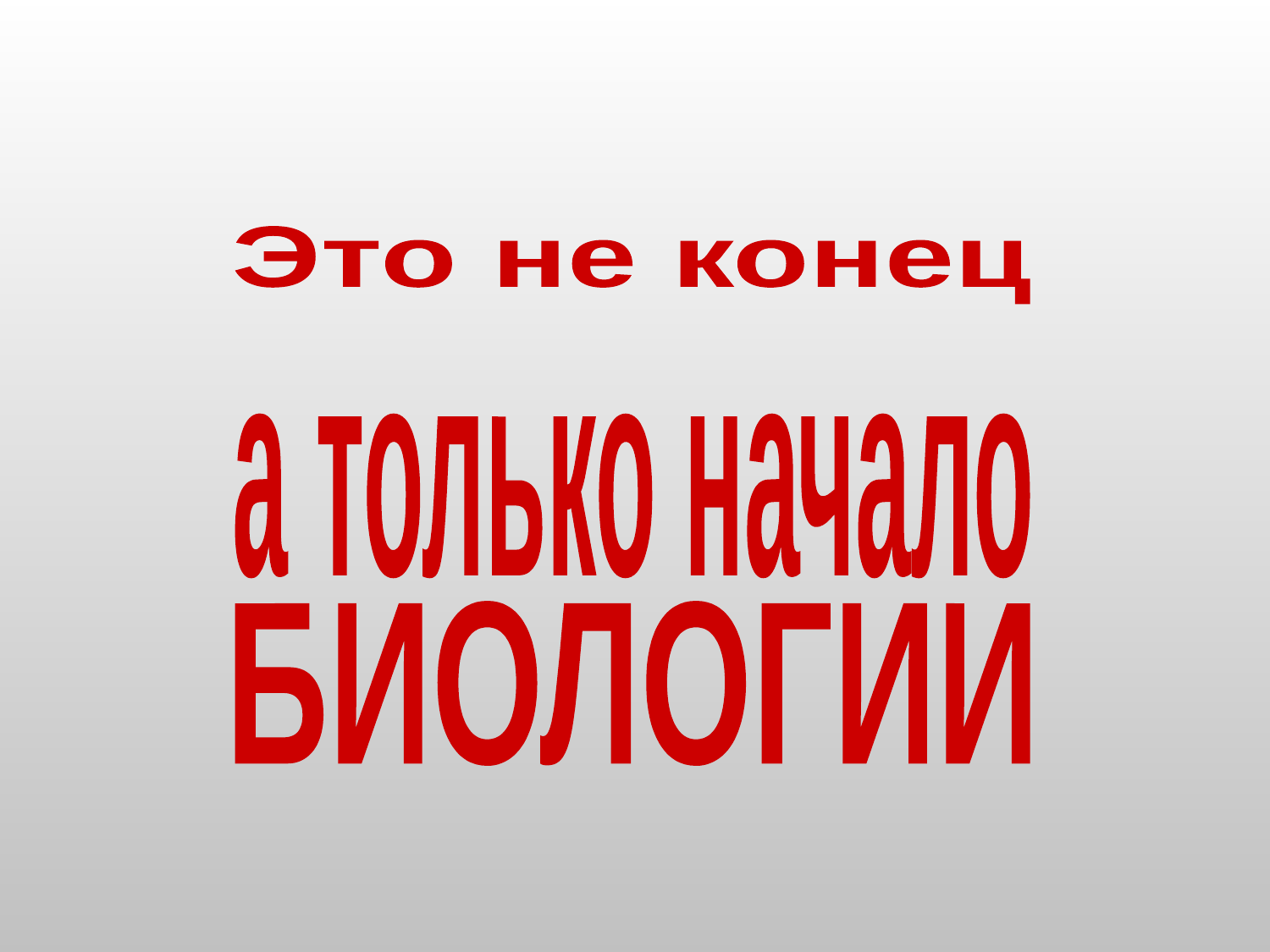

Это не конец

а только начало
БИОЛОГИИ